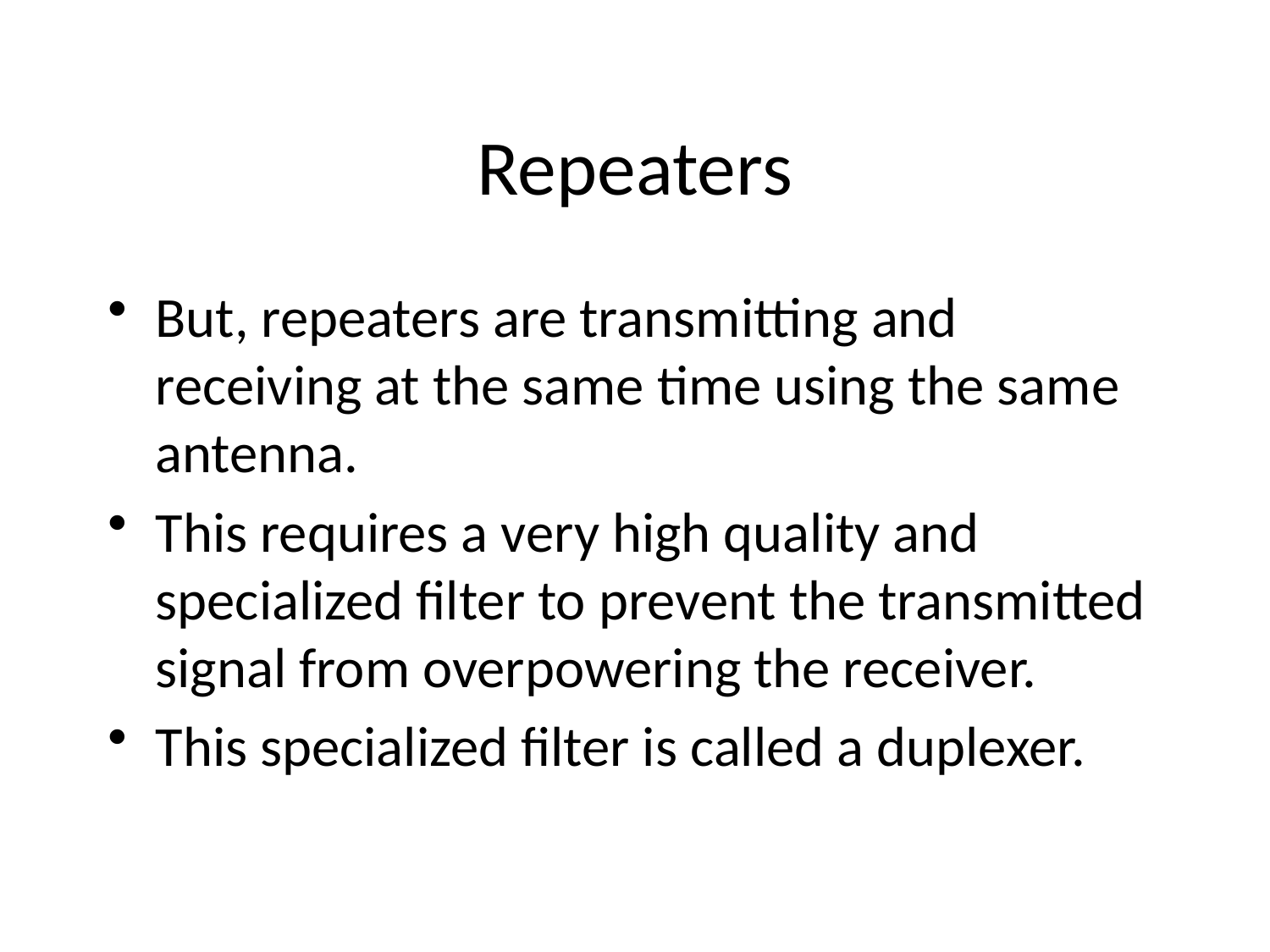

Repeaters
But, repeaters are transmitting and receiving at the same time using the same antenna.
This requires a very high quality and specialized filter to prevent the transmitted signal from overpowering the receiver.
This specialized filter is called a duplexer.